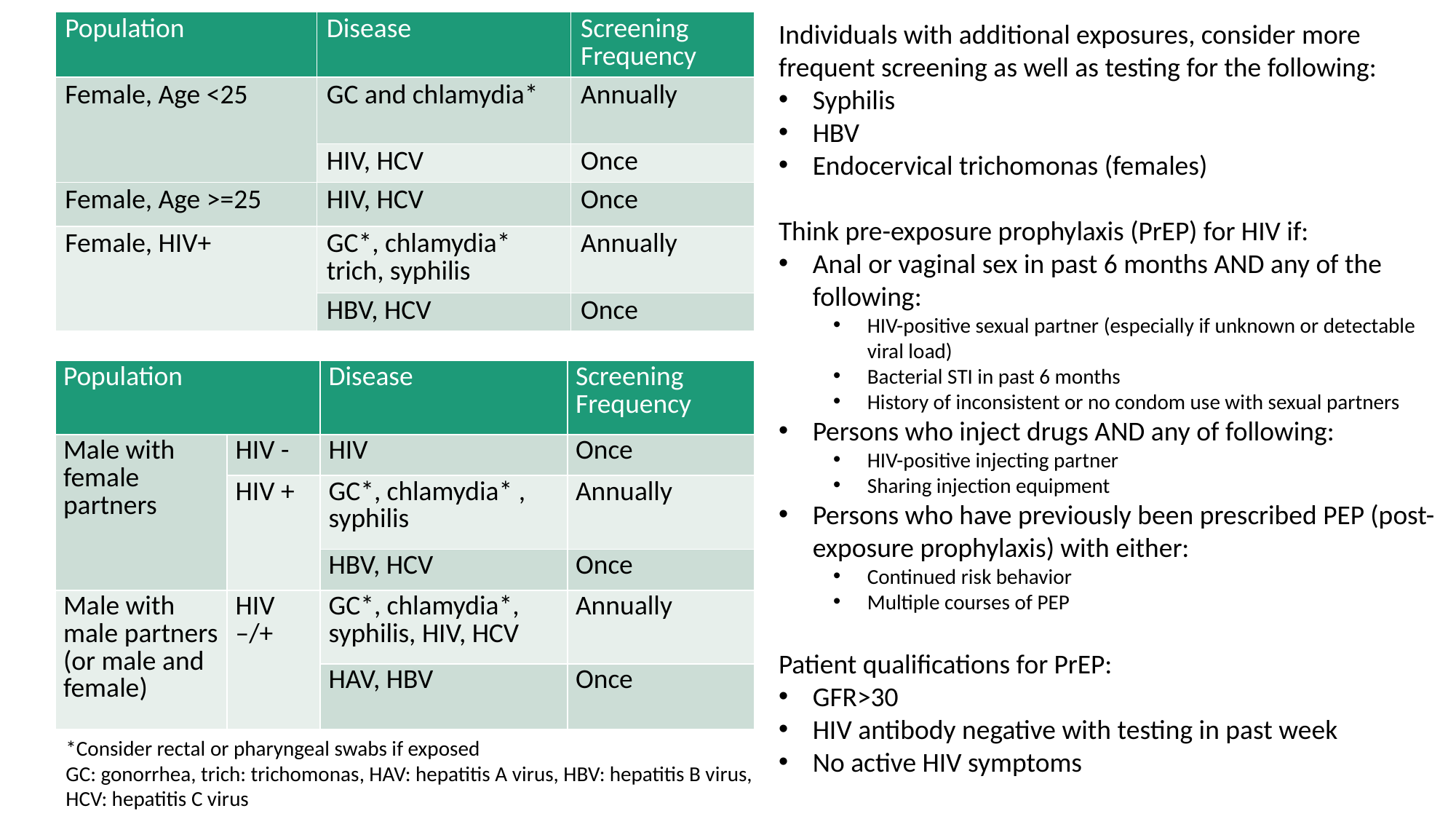

| Population | Disease | Screening Frequency |
| --- | --- | --- |
| Female, Age <25 | GC and chlamydia\* | Annually |
|  | HIV, HCV | Once |
| Female, Age >=25 | HIV, HCV | Once |
| Female, HIV+ | GC\*, chlamydia\* trich, syphilis | Annually |
|  | HBV, HCV | Once |
Individuals with additional exposures, consider more frequent screening as well as testing for the following:
Syphilis
HBV
Endocervical trichomonas (females)

Think pre-exposure prophylaxis (PrEP) for HIV if:
Anal or vaginal sex in past 6 months AND any of the following:
HIV-positive sexual partner (especially if unknown or detectable viral load)
Bacterial STI in past 6 months
History of inconsistent or no condom use with sexual partners
Persons who inject drugs AND any of following:
HIV-positive injecting partner
Sharing injection equipment
Persons who have previously been prescribed PEP (post-exposure prophylaxis) with either:
Continued risk behavior
Multiple courses of PEP

Patient qualifications for PrEP:
GFR>30
HIV antibody negative with testing in past week
No active HIV symptoms

| Population |  | Disease | Screening Frequency |
| --- | --- | --- | --- |
| Male with female partners | HIV - | HIV | Once |
|  | HIV + | GC\*, chlamydia\* , syphilis | Annually |
|  |  | HBV, HCV | Once |
| Male with male partners (or male and female) | HIV –/+ | GC\*, chlamydia\*, syphilis, HIV, HCV | Annually |
|  |  | HAV, HBV | Once |
*Consider rectal or pharyngeal swabs if exposed
GC: gonorrhea, trich: trichomonas, HAV: hepatitis A virus, HBV: hepatitis B virus, HCV: hepatitis C virus